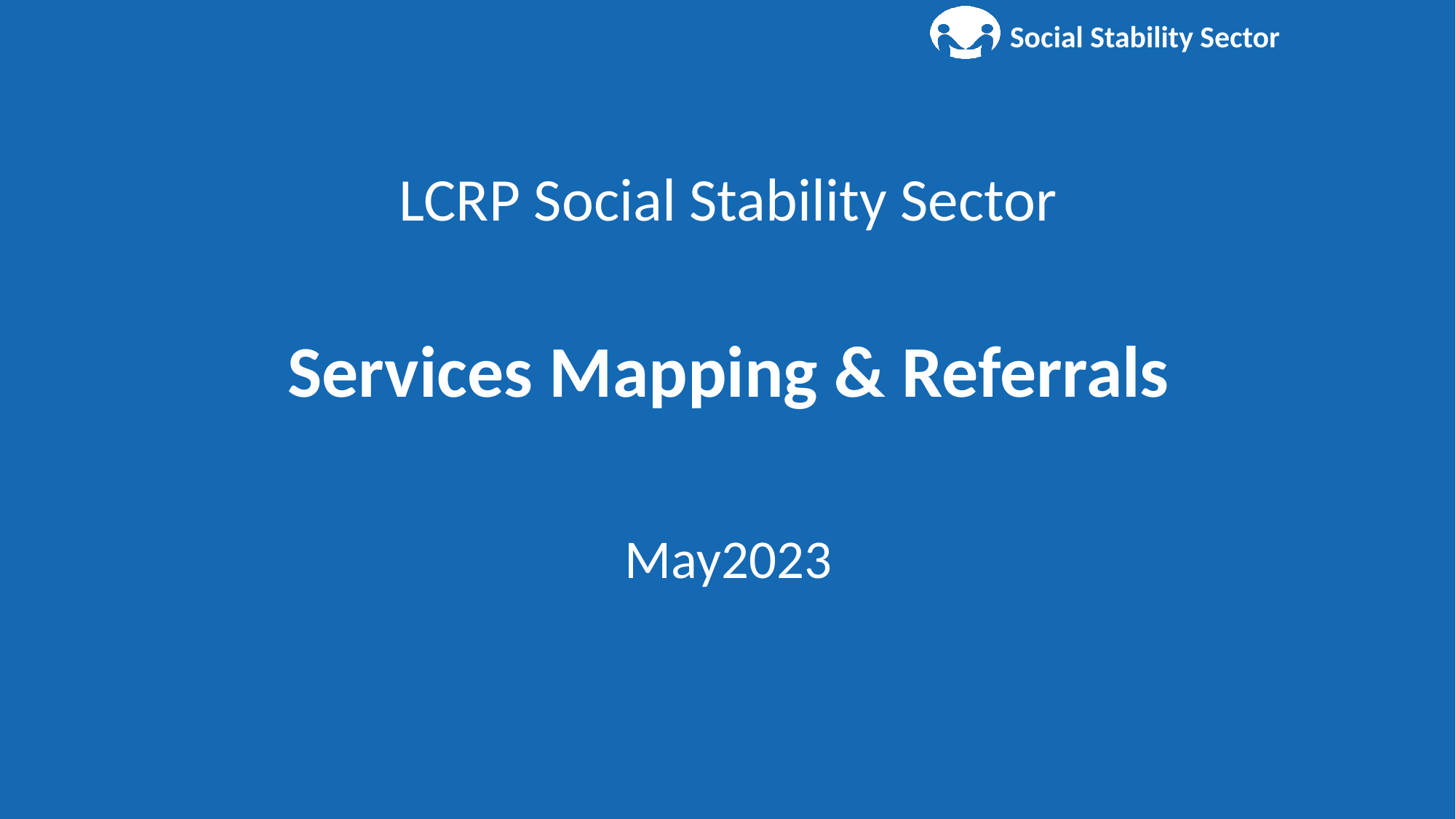

LCRP Social Stability Sector

Services Mapping & Referrals

May2023